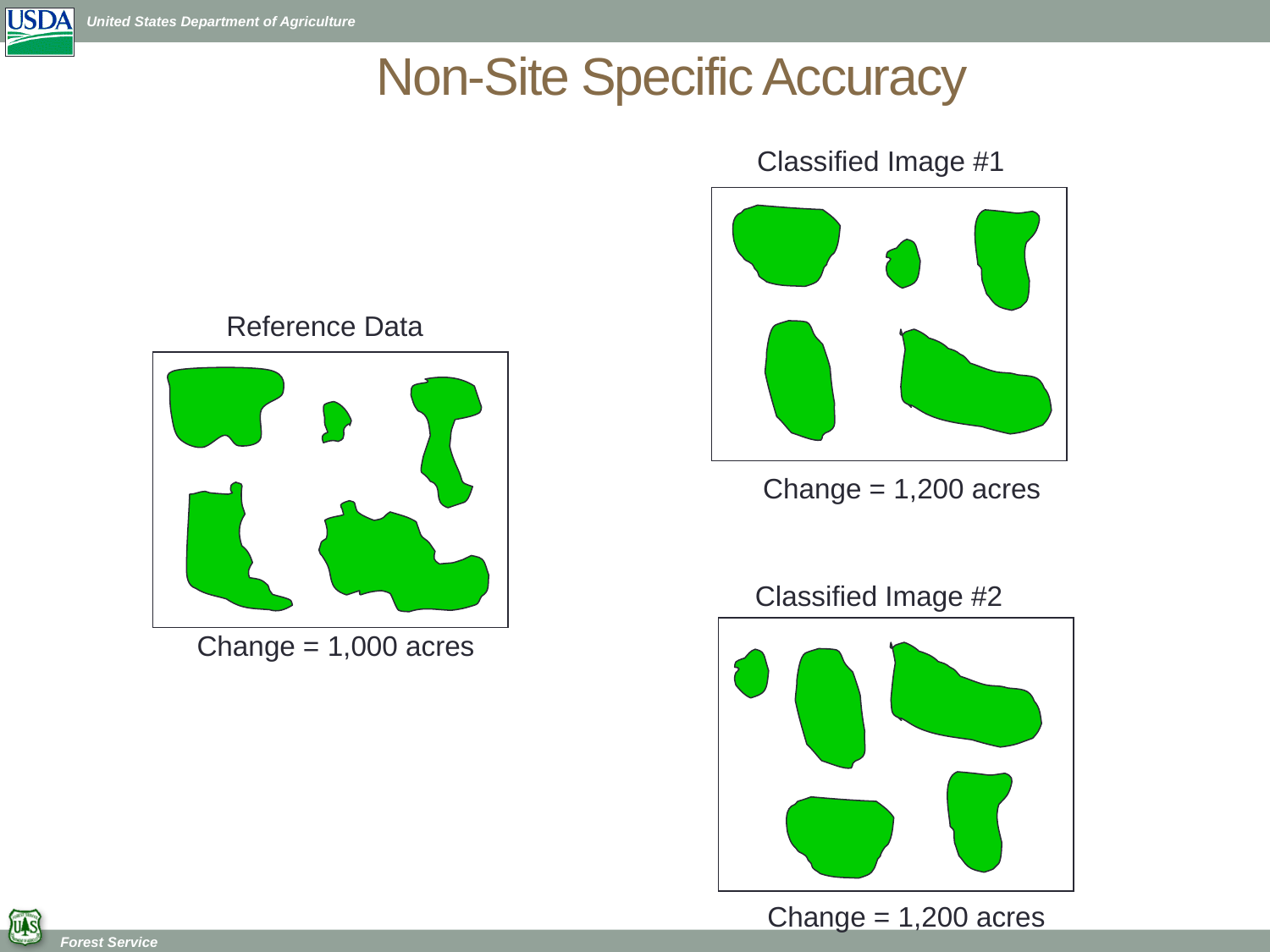

# Non-Site Specific Accuracy
Classified Image #1

Reference Data

Change = 1,200 acres
Classified Image #2

Change = 1,000 acres

Change = 1,200 acres